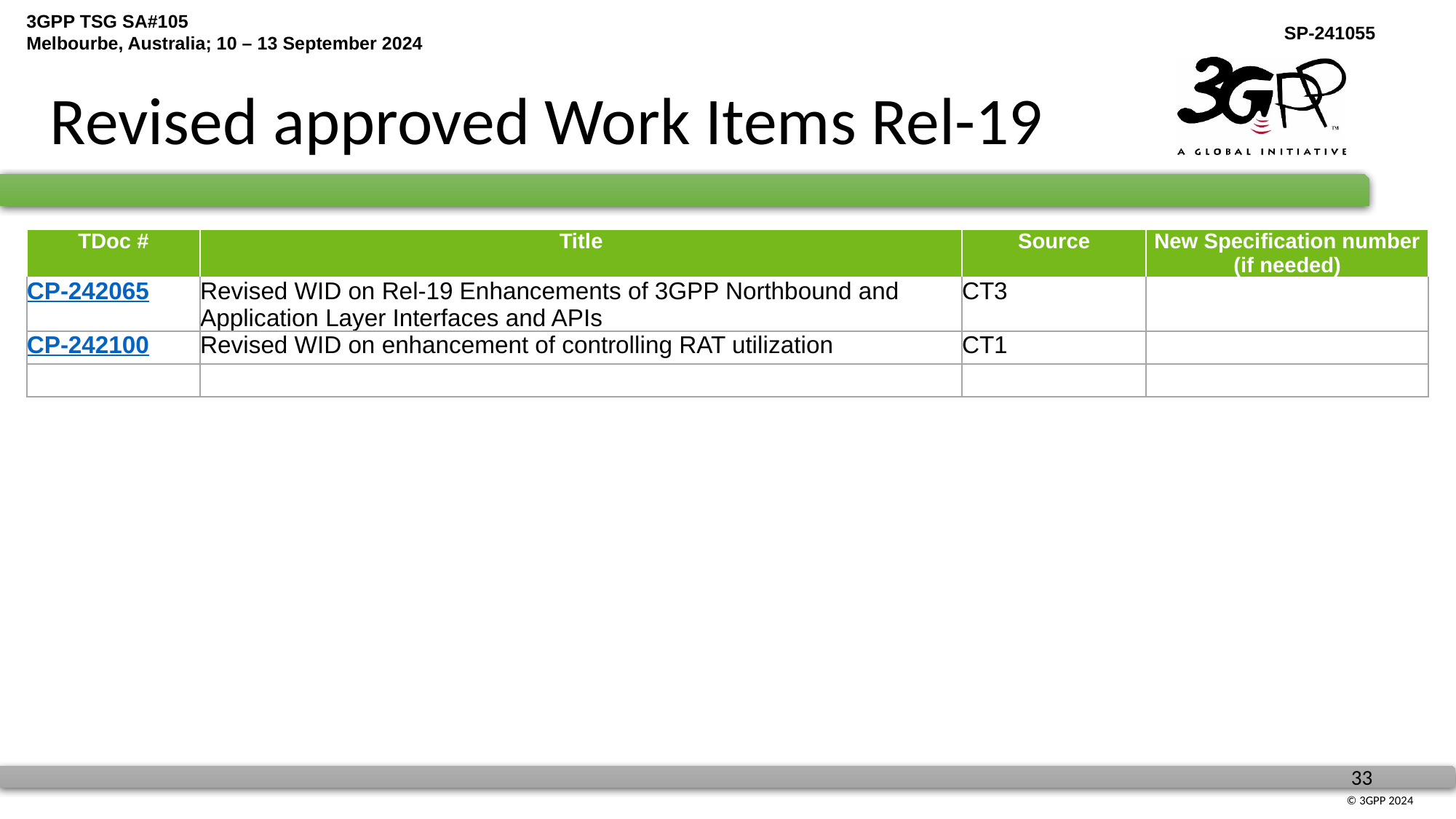

# Revised approved Work Items Rel-19
| TDoc # | Title | Source | New Specification number (if needed) |
| --- | --- | --- | --- |
| CP-242065 | Revised WID on Rel-19 Enhancements of 3GPP Northbound and Application Layer Interfaces and APIs | CT3 |  |
| CP-242100 | Revised WID on enhancement of controlling RAT utilization | CT1 |  |
|  |  |  |  |